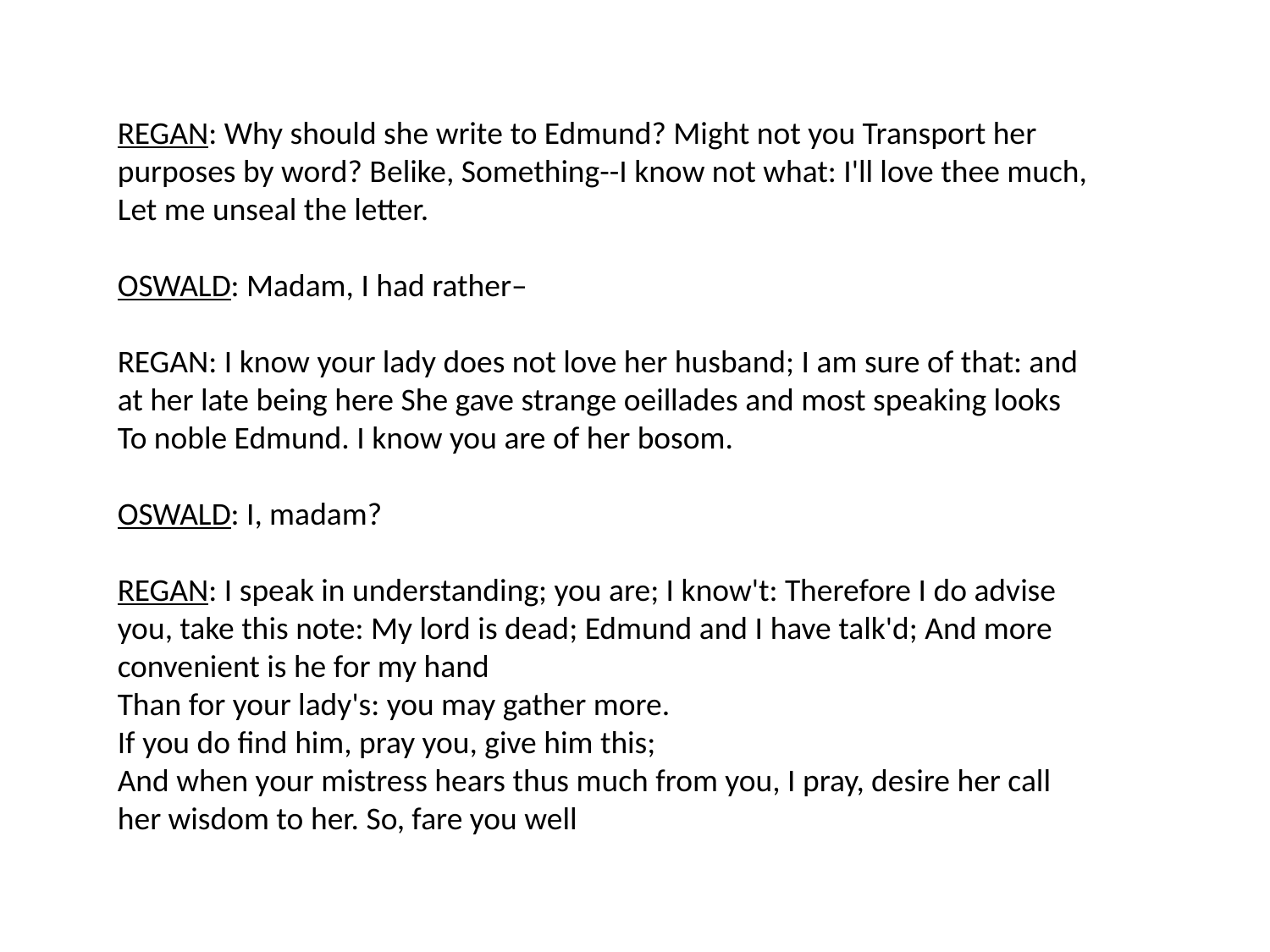

REGAN: Why should she write to Edmund? Might not you Transport her purposes by word? Belike, Something--I know not what: I'll love thee much, Let me unseal the letter.

OSWALD: Madam, I had rather–

REGAN: I know your lady does not love her husband; I am sure of that: and at her late being here She gave strange oeillades and most speaking looks To noble Edmund. I know you are of her bosom.

OSWALD: I, madam?

REGAN: I speak in understanding; you are; I know't: Therefore I do advise you, take this note: My lord is dead; Edmund and I have talk'd; And more convenient is he for my hand
Than for your lady's: you may gather more.
If you do find him, pray you, give him this;
And when your mistress hears thus much from you, I pray, desire her call her wisdom to her. So, fare you well